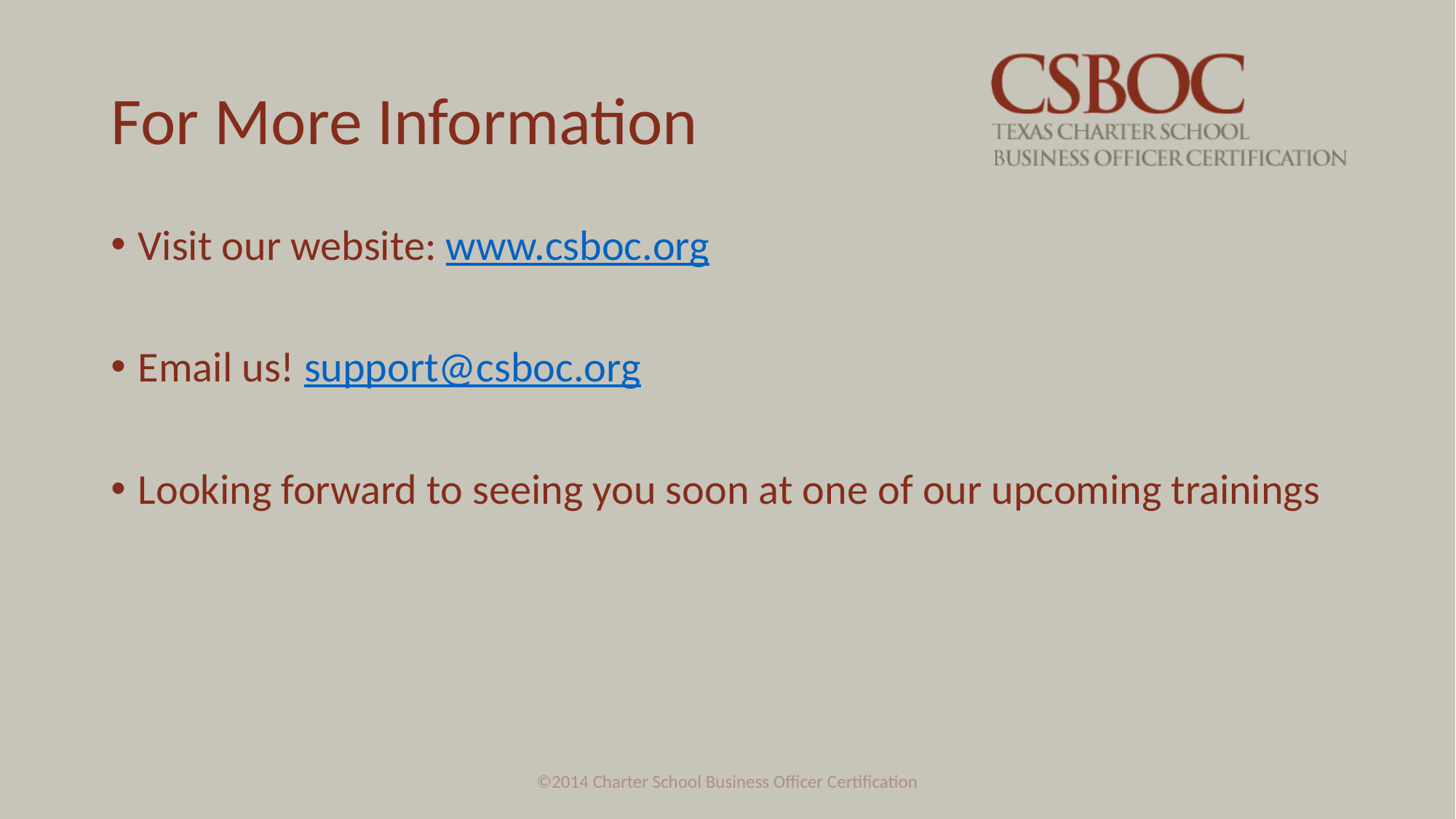

# For More Information
Visit our website: www.csboc.org

Email us! support@csboc.org

Looking forward to seeing you soon at one of our upcoming trainings
©2014 Charter School Business Officer Certification